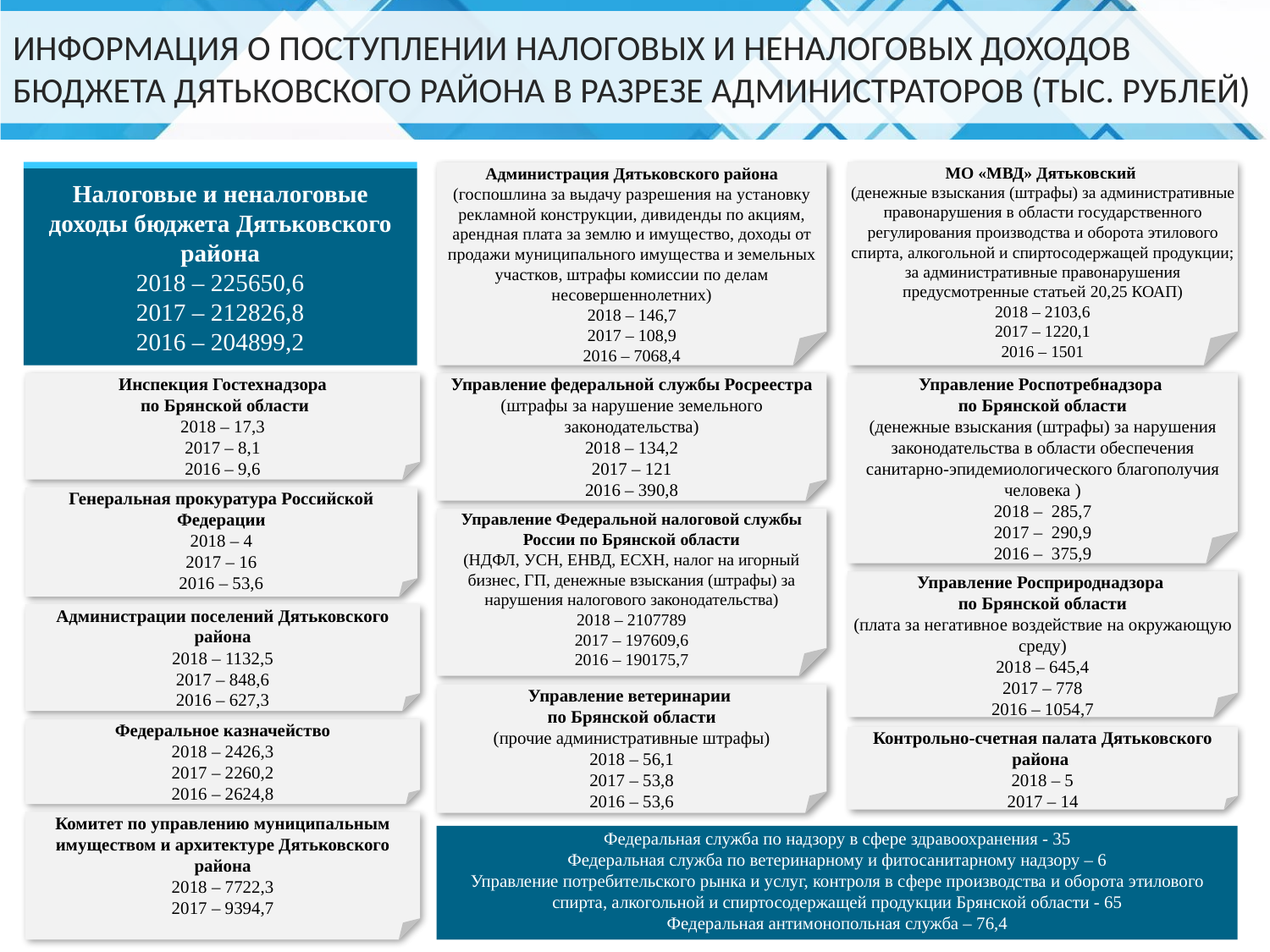

# ИНФОРМАЦИЯ О ПОСТУПЛЕНИИ НАЛОГОВЫХ И НЕНАЛОГОВЫХ ДОХОДОВ БЮДЖЕТА ДЯТЬКОВСКОГО РАЙОНА В РАЗРЕЗЕ АДМИНИСТРАТОРОВ (ТЫС. РУБЛЕЙ)

МО «МВД» Дятьковский
(денежные взыскания (штрафы) за административные правонарушения в области государственного регулирования производства и оборота этилового спирта, алкогольной и спиртосодержащей продукции; за административные правонарушения предусмотренные статьей 20,25 КОАП)
2018 – 2103,6
2017 – 1220,1
2016 – 1501
Администрация Дятьковского района
(госпошлина за выдачу разрешения на установку рекламной конструкции, дивиденды по акциям, арендная плата за землю и имущество, доходы от продажи муниципального имущества и земельных участков, штрафы комиссии по делам несовершеннолетних)
2018 – 146,7
2017 – 108,9
2016 – 7068,4
Налоговые и неналоговые доходы бюджета Дятьковского района
2018 – 225650,6
2017 – 212826,8
2016 – 204899,2
Управление федеральной службы Росреестра
(штрафы за нарушение земельного законодательства)
2018 – 134,2
2017 – 121
2016 – 390,8
Инспекция Гостехнадзора
 по Брянской области
2018 – 17,3
2017 – 8,1
2016 – 9,6
Управление Роспотребнадзора
по Брянской области
(денежные взыскания (штрафы) за нарушения законодательства в области обеспечения санитарно-эпидемиологического благополучия человека )
2018 –  285,7
2017 –  290,9
2016 –  375,9
Генеральная прокуратура Российской Федерации
2018 – 4
2017 – 16
2016 – 53,6
Управление Федеральной налоговой службы России по Брянской области
(НДФЛ, УСН, ЕНВД, ЕСХН, налог на игорный бизнес, ГП, денежные взыскания (штрафы) за нарушения налогового законодательства)
2018 – 2107789
2017 – 197609,6
2016 – 190175,7
Управление Росприроднадзора
по Брянской области
(плата за негативное воздействие на окружающую среду)
2018 – 645,4
2017 – 778
2016 – 1054,7
Администрации поселений Дятьковского района
2018 – 1132,5
2017 – 848,6
2016 – 627,3
Управление ветеринарии
по Брянской области
(прочие административные штрафы)
2018 – 56,1
2017 – 53,8
2016 – 53,6
Федеральное казначейство
2018 – 2426,3
2017 – 2260,2
2016 – 2624,8
Контрольно-счетная палата Дятьковского района
2018 – 5
2017 – 14
Комитет по управлению муниципальным имуществом и архитектуре Дятьковского района
2018 – 7722,3
2017 – 9394,7
Федеральная служба по надзору в сфере здравоохранения - 35
Федеральная служба по ветеринарному и фитосанитарному надзору – 6
Управление потребительского рынка и услуг, контроля в сфере производства и оборота этилового спирта, алкогольной и спиртосодержащей продукции Брянской области - 65
Федеральная антимонопольная служба – 76,4